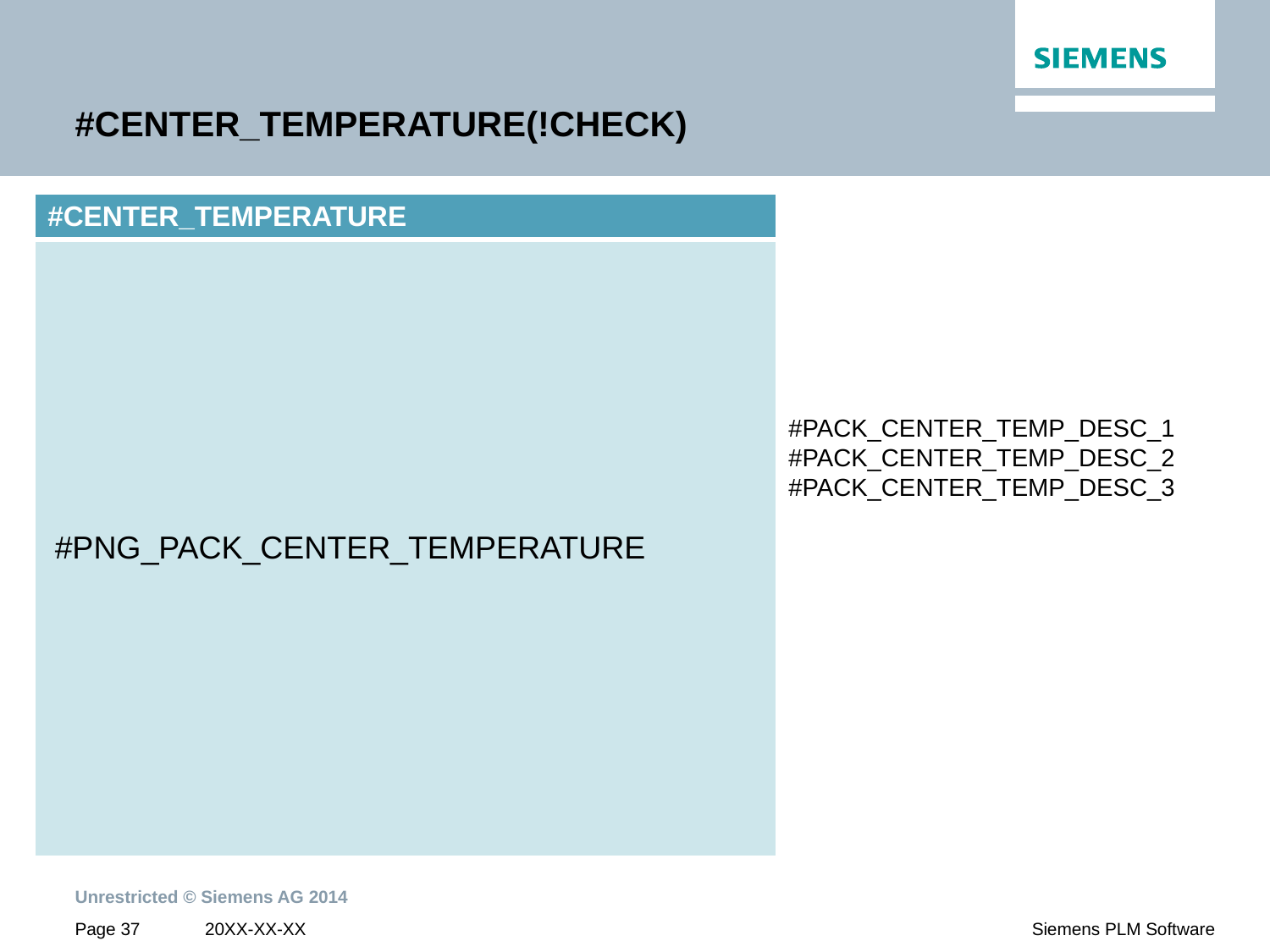

# #CENTER_TEMPERATURE(!CHECK)
| #CENTER\_TEMPERATURE |
| --- |
|  |
#PNG_PACK_CENTER_TEMPERATURE
#PACK_CENTER_TEMP_DESC_1
#PACK_CENTER_TEMP_DESC_2
#PACK_CENTER_TEMP_DESC_3